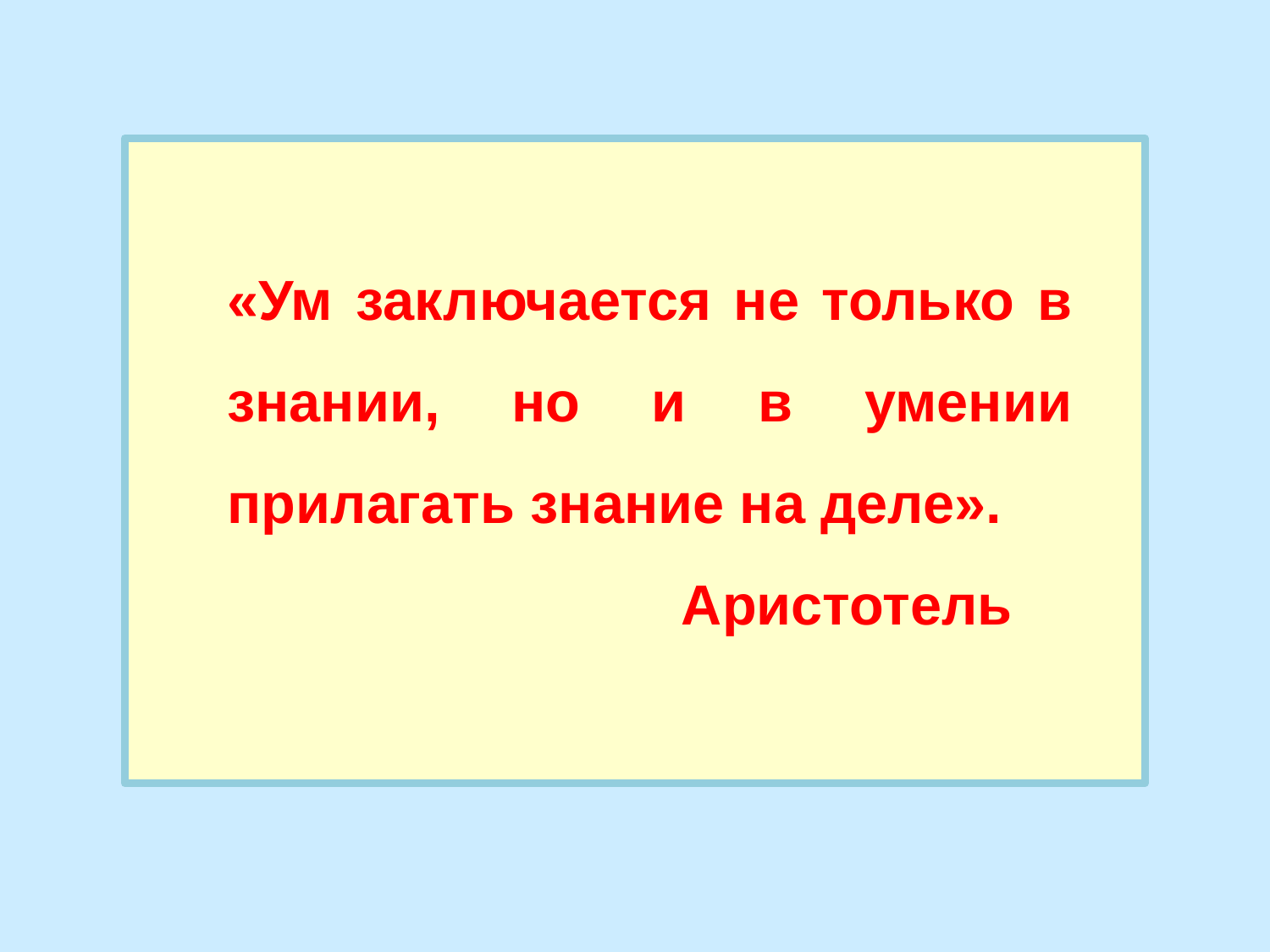

«Ум заключается не только в знании, но и в умении прилагать знание на деле».
                             Аристотель